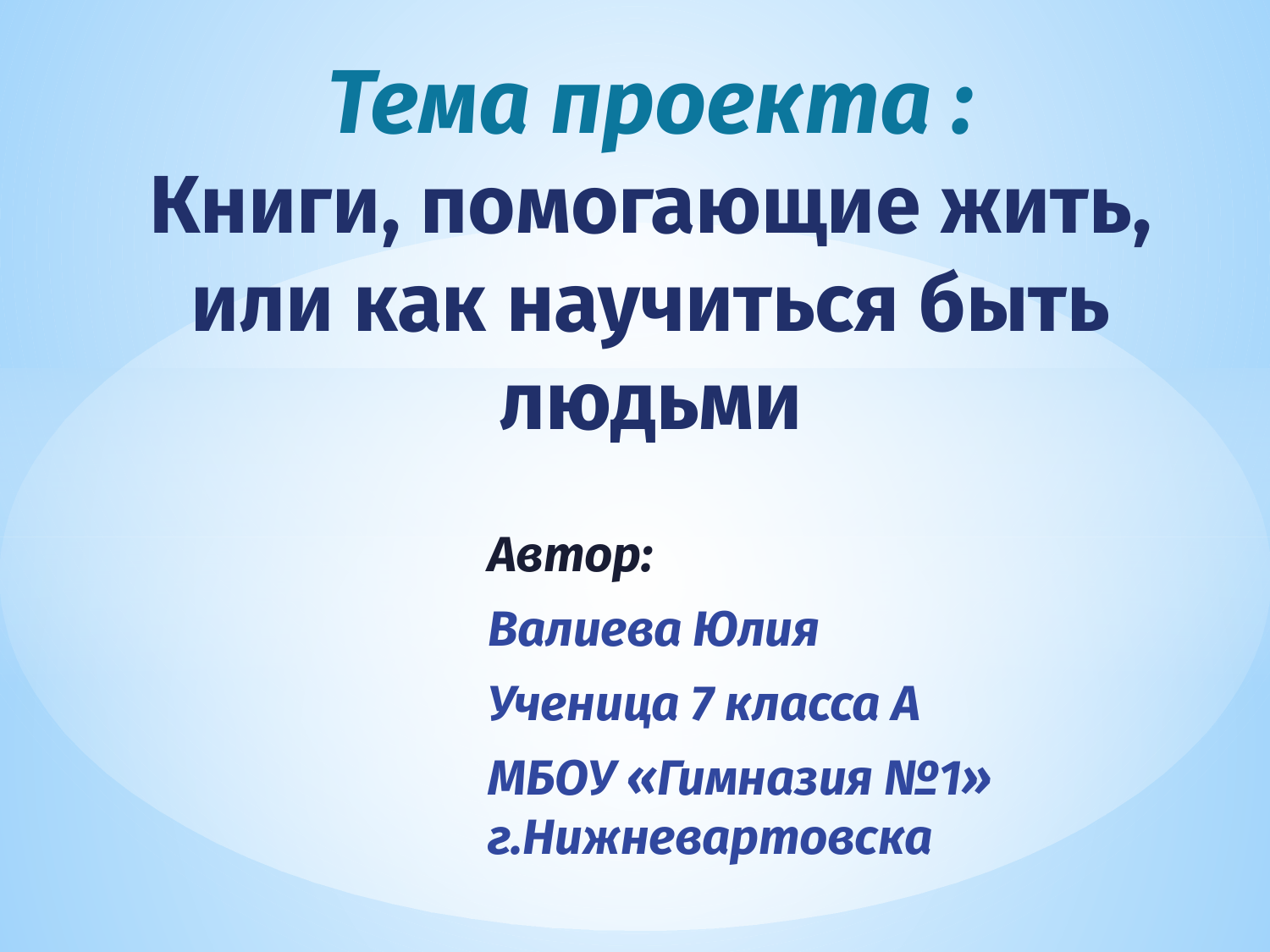

# Тема проекта : Книги, помогающие жить, или как научиться быть людьми
Автор:
Валиева Юлия
Ученица 7 класса А
МБОУ «Гимназия №1» г.Нижневартовска